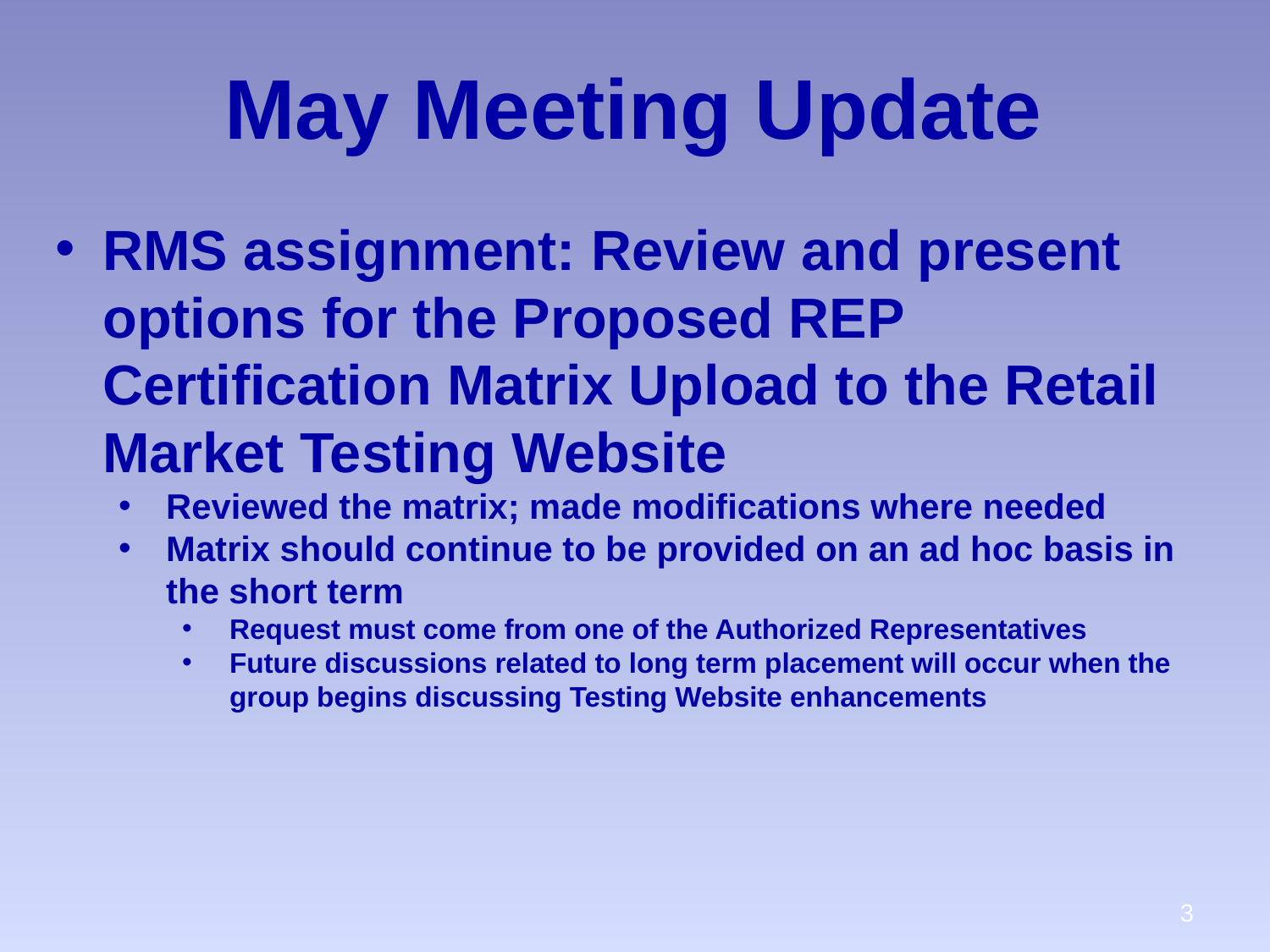

May Meeting Update

RMS assignment: Review and present options for the Proposed REP Certification Matrix Upload to the Retail Market Testing Website
Reviewed the matrix; made modifications where needed
Matrix should continue to be provided on an ad hoc basis in the short term
Request must come from one of the Authorized Representatives
Future discussions related to long term placement will occur when the group begins discussing Testing Website enhancements

3